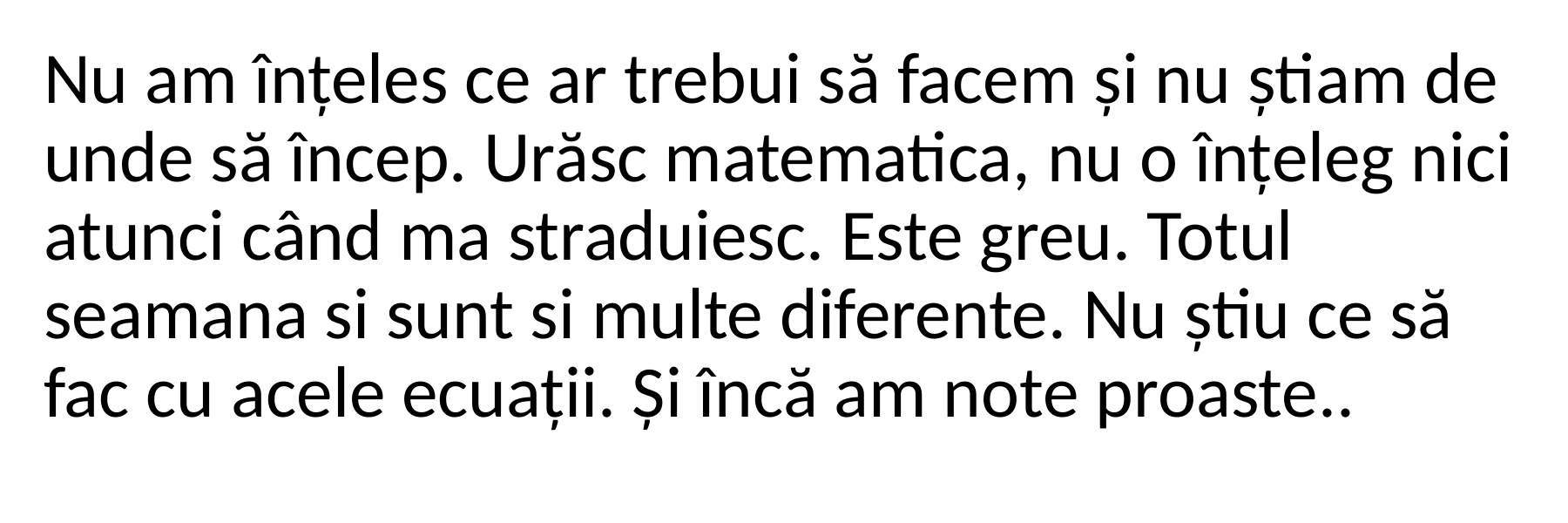

Nu am înțeles ce ar trebui să facem și nu știam de unde să încep. Urăsc matematica, nu o înțeleg nici atunci când ma straduiesc. Este greu. Totul seamana si sunt si multe diferente. Nu știu ce să fac cu acele ecuații. Și încă am note proaste..